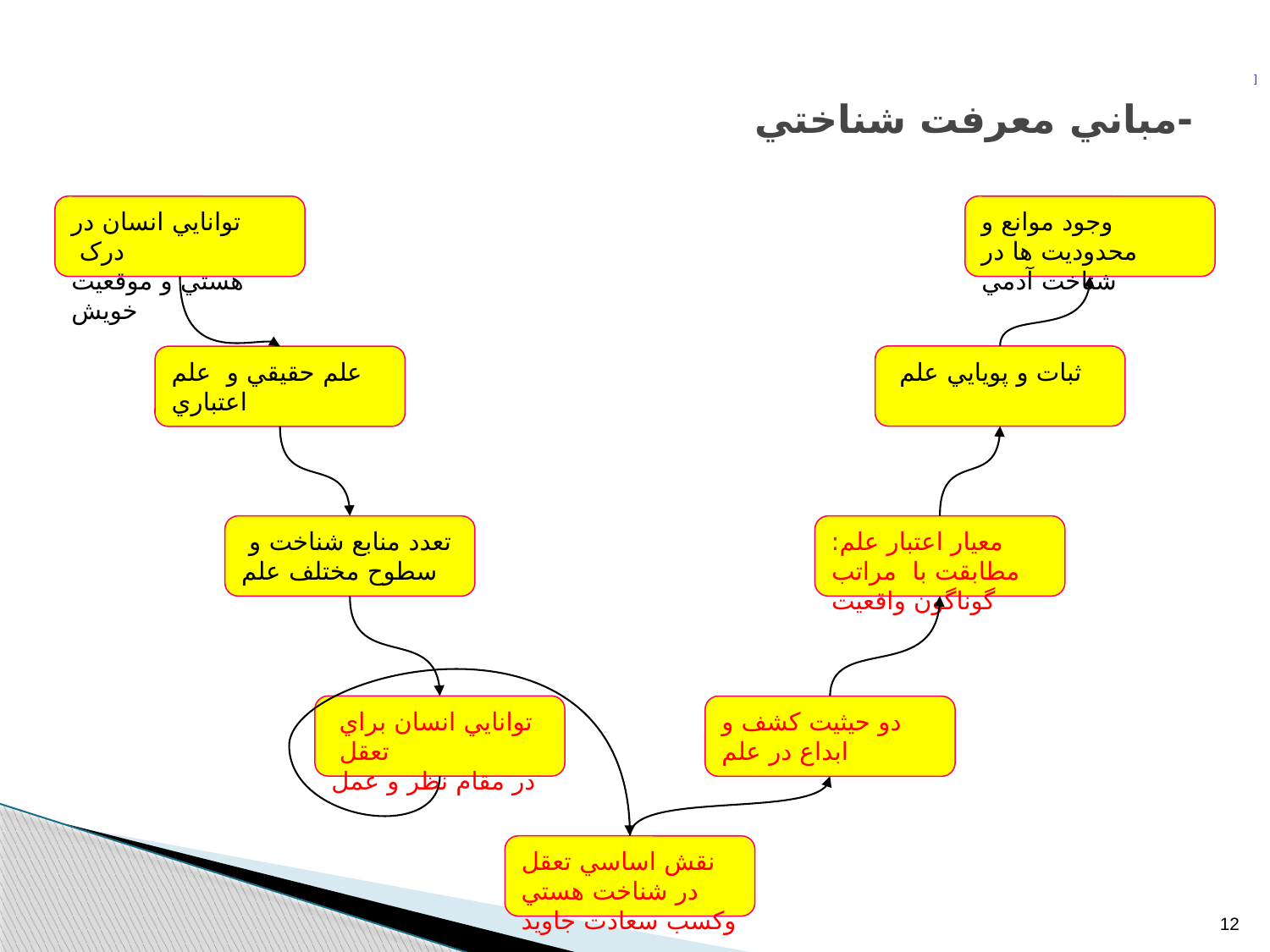

# -مباني معرفت شناختي
[
توانايي انسان در درک
هستي و موقعيت خويش
وجود موانع و محدوديت ها در شناخت آدمي
ثبات و پويايي علم

علم حقيقي و  علم اعتباري
تعدد منابع شناخت و
سطوح مختلف علم
معيار اعتبار علم: مطابقت با  مراتب گوناگون واقعيت
توانايي انسان براي  تعقل
در مقام نظر و عمل
دو حيثيت کشف و ابداع در علم
نقش اساسي تعقل در شناخت هستي وكسب سعادت جاويد
12